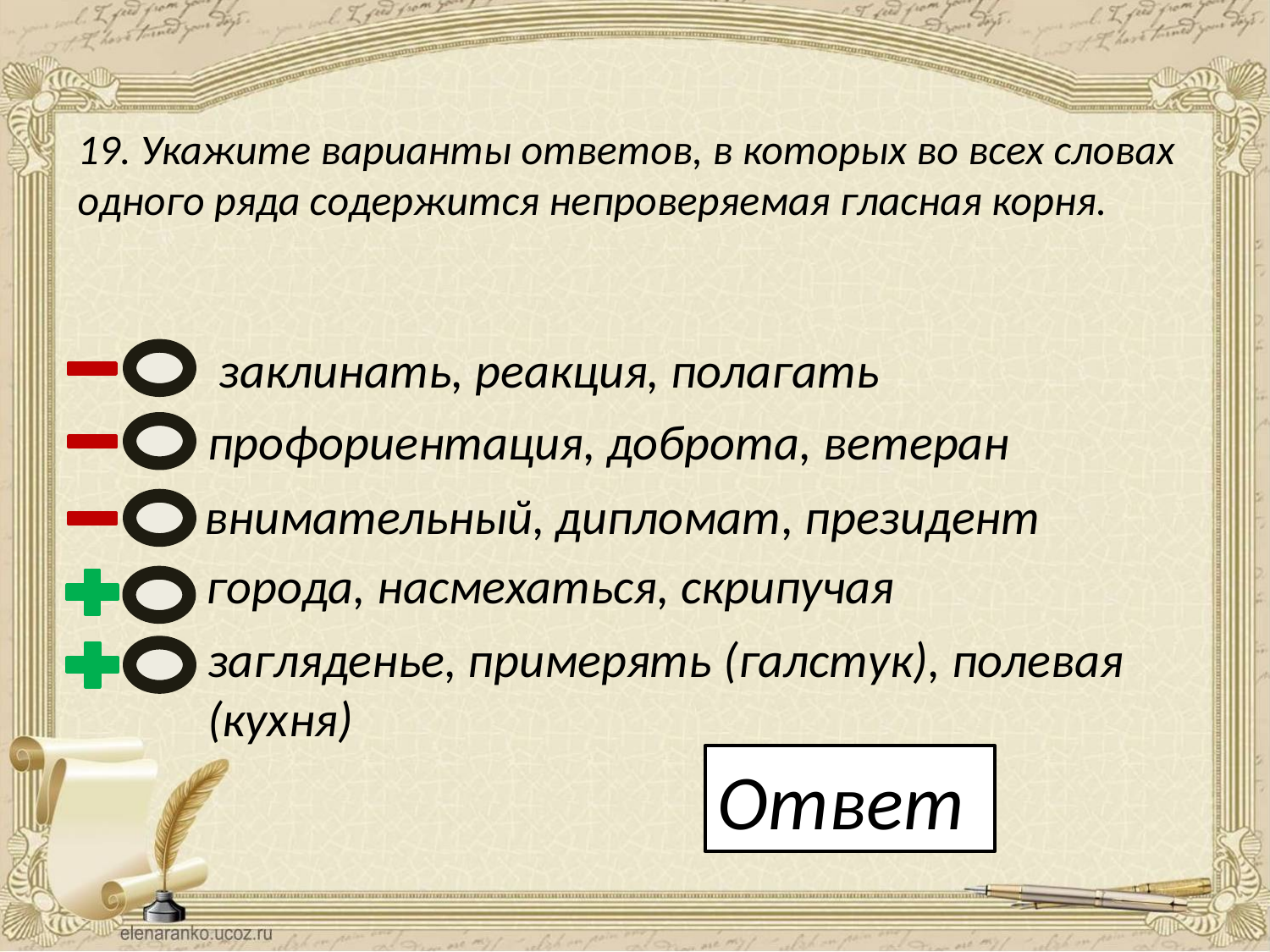

19. Укажите варианты ответов, в которых во всех словах одного ряда содержится непроверяемая гласная корня.
 заклинать, реакция, полагать

профориентация, доброта, ветеран

внимательный, дипломат, президент

города, насмехаться, скрипучая

загляденье, примерять (галстук), полевая (кухня)

Ответ